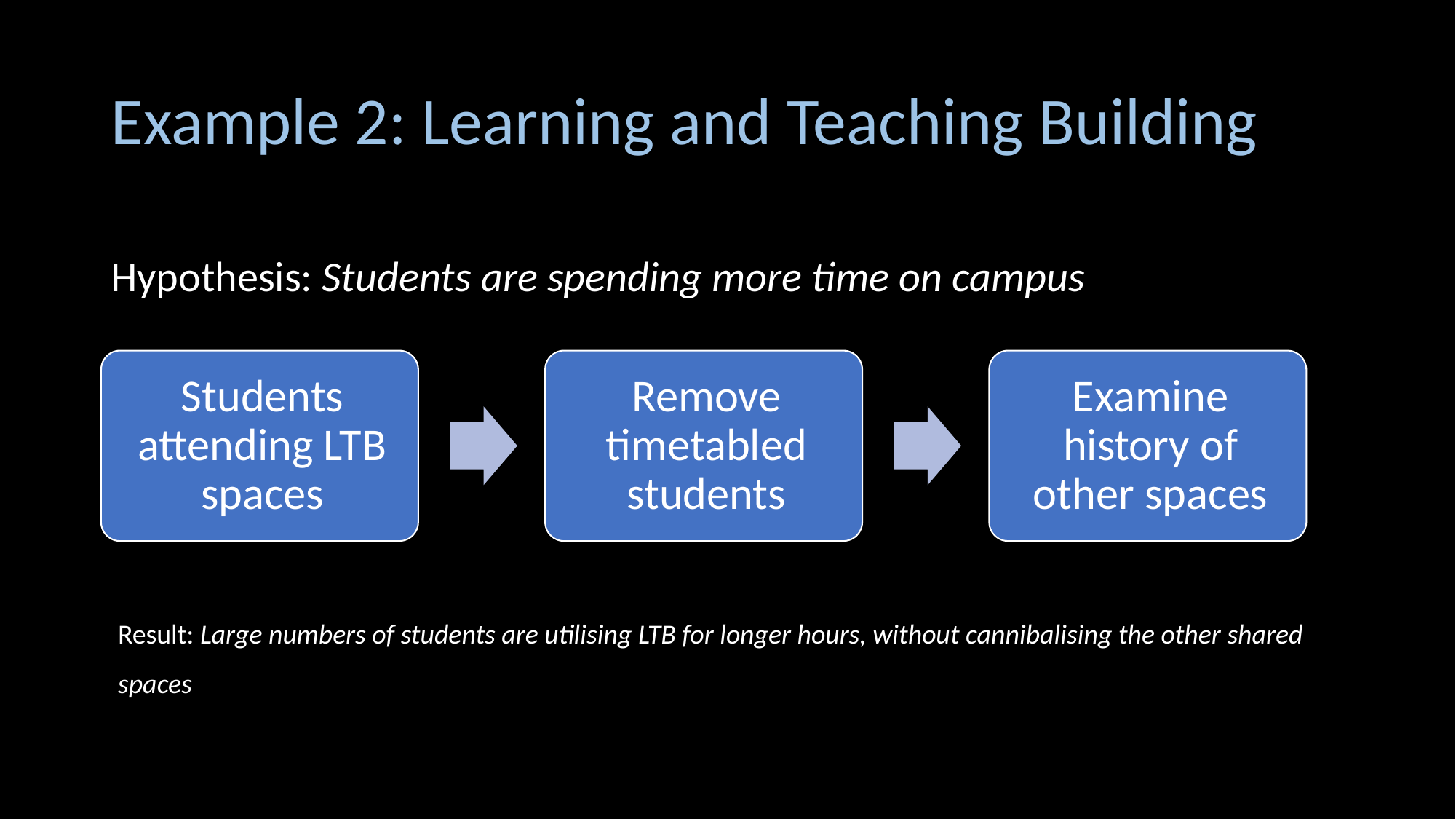

# Example 2: Learning and Teaching Building
Hypothesis: Students are spending more time on campus
Students attending LTB spaces

Remove timetabled students

Examine history of other spaces
Result: Large numbers of students are utilising LTB for longer hours, without cannibalising the other shared spaces